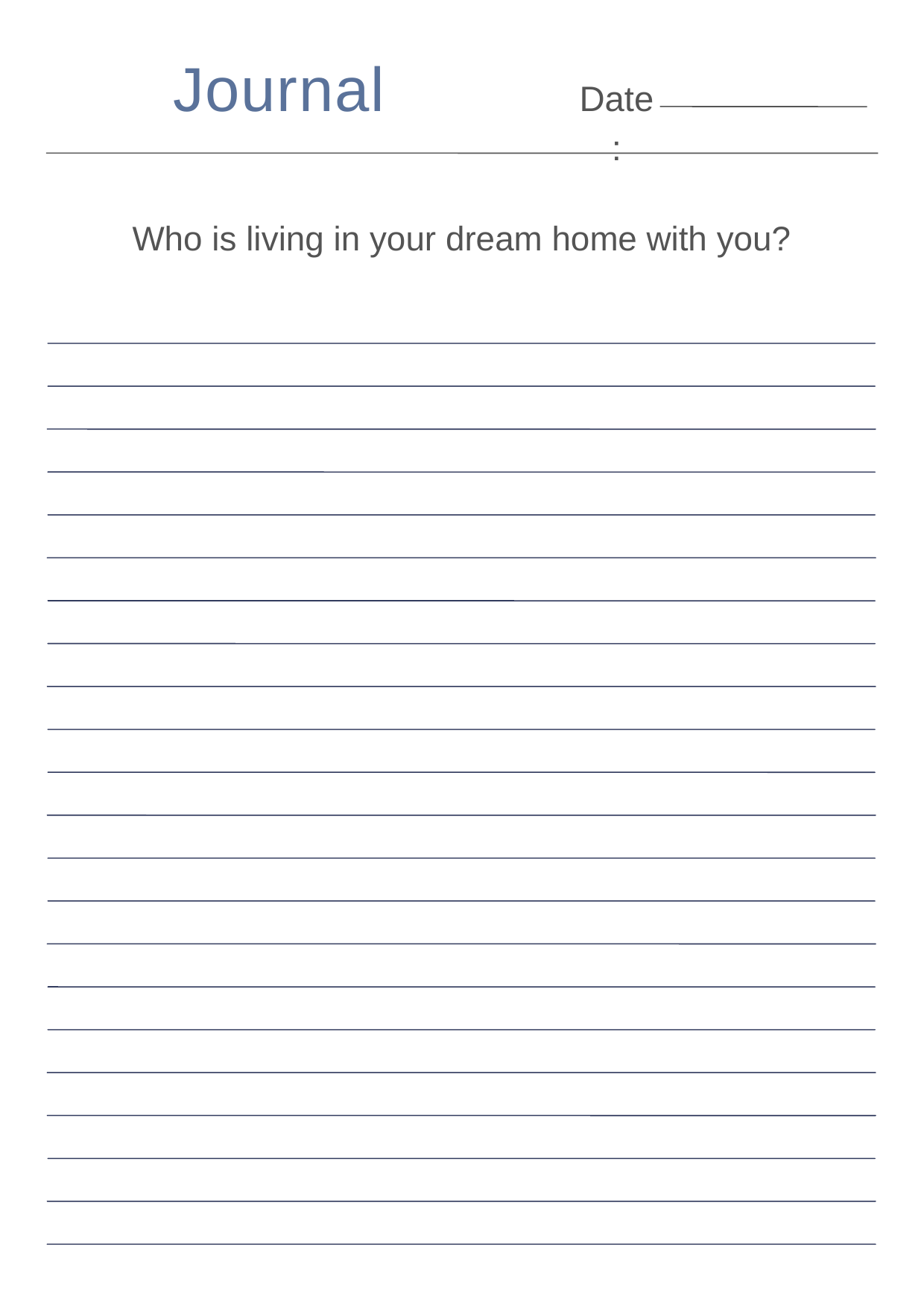

Journal
Date:

Who is living in your dream home with you?